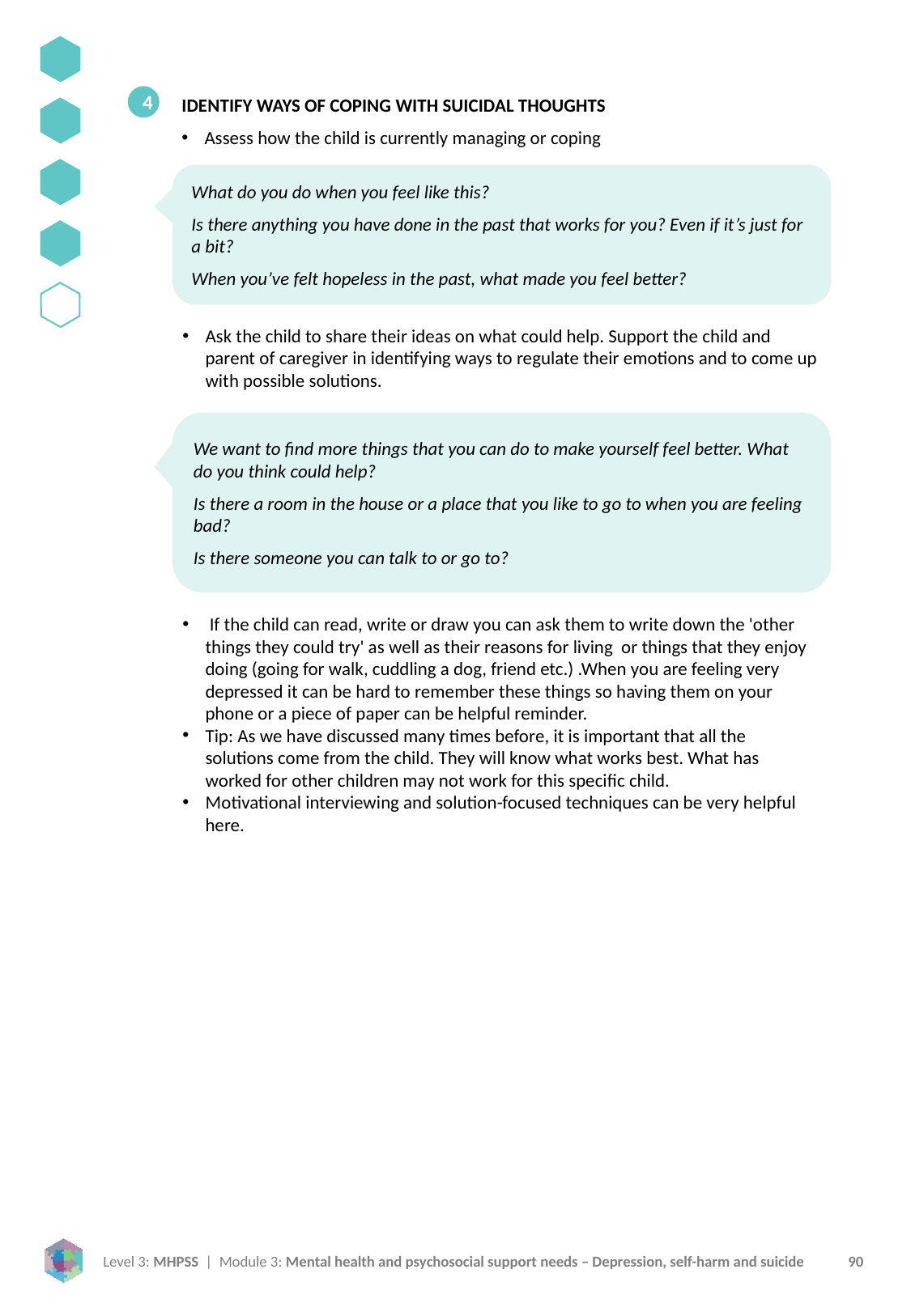

4
IDENTIFY WAYS OF COPING WITH SUICIDAL THOUGHTS
Assess how the child is currently managing or coping

What do you do when you feel like this?
Is there anything you have done in the past that works for you? Even if it’s just for a bit?
When you’ve felt hopeless in the past, what made you feel better?

Ask the child to share their ideas on what could help. Support the child and parent of caregiver in identifying ways to regulate their emotions and to come up with possible solutions.
We want to find more things that you can do to make yourself feel better. What do you think could help?
Is there a room in the house or a place that you like to go to when you are feeling bad?
Is there someone you can talk to or go to?
 If the child can read, write or draw you can ask them to write down the 'other things they could try' as well as their reasons for living  or things that they enjoy doing (going for walk, cuddling a dog, friend etc.) .When you are feeling very depressed it can be hard to remember these things so having them on your phone or a piece of paper can be helpful reminder.
Tip: As we have discussed many times before, it is important that all the solutions come from the child. They will know what works best. What has worked for other children may not work for this specific child.
Motivational interviewing and solution-focused techniques can be very helpful here.